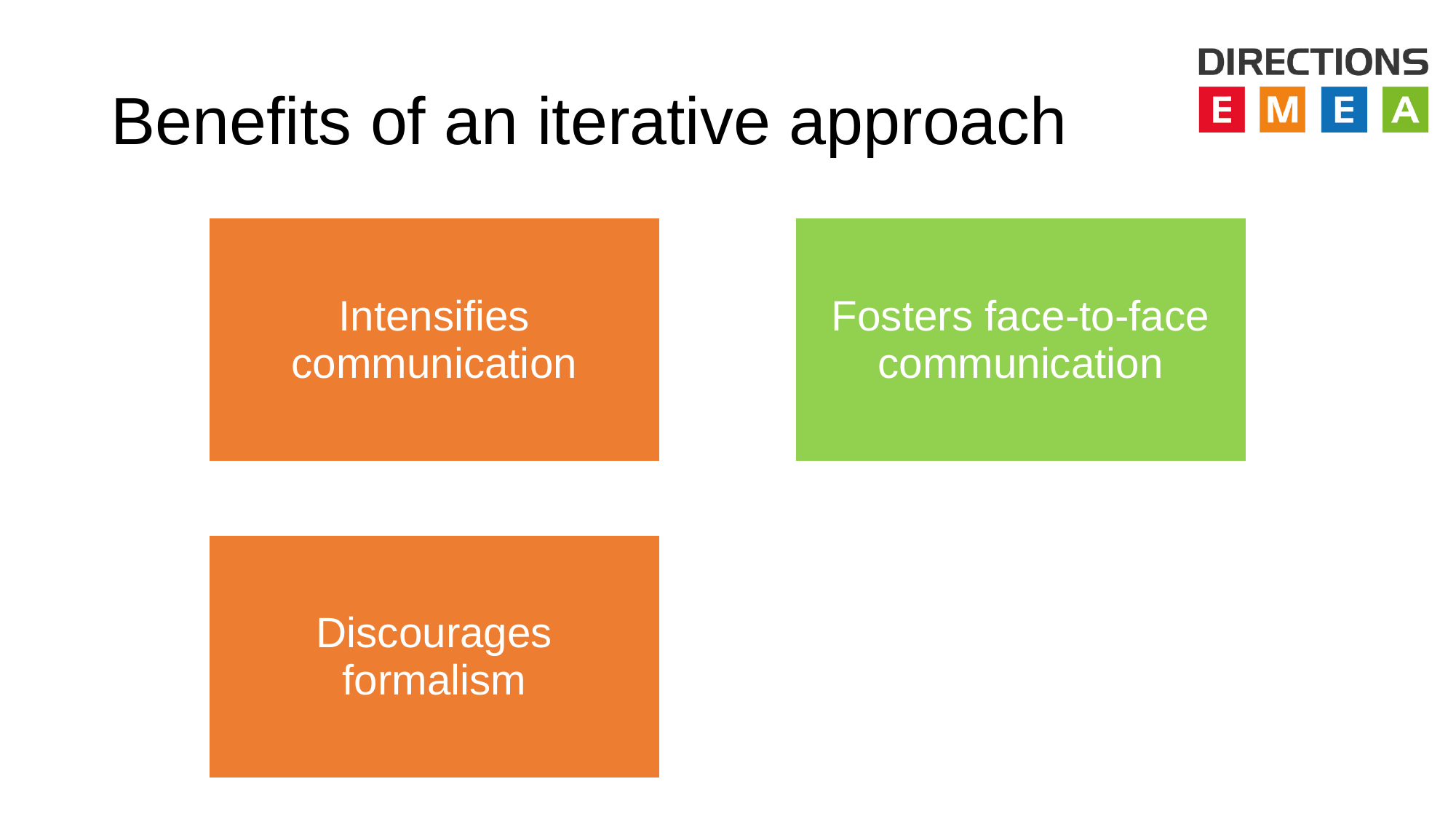

# Benefits of an iterative approach
Intensifies communication
Fosters face-to-face communication
Discourages formalism